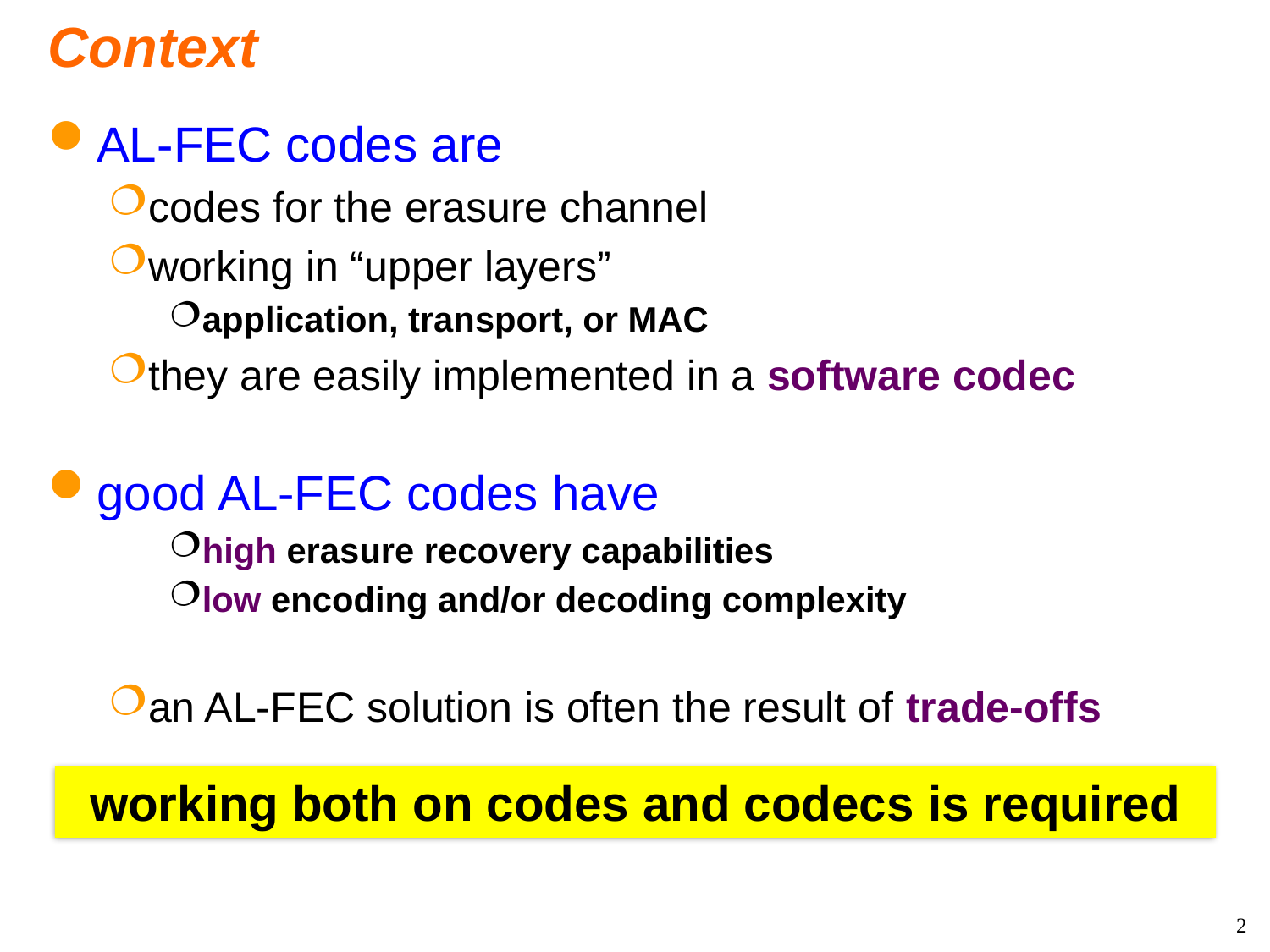

# Context
AL-FEC codes are
codes for the erasure channel
working in “upper layers”
application, transport, or MAC
they are easily implemented in a software codec

good AL-FEC codes have
high erasure recovery capabilities
low encoding and/or decoding complexity

an AL-FEC solution is often the result of trade-offs

working both on codes and codecs is required
2